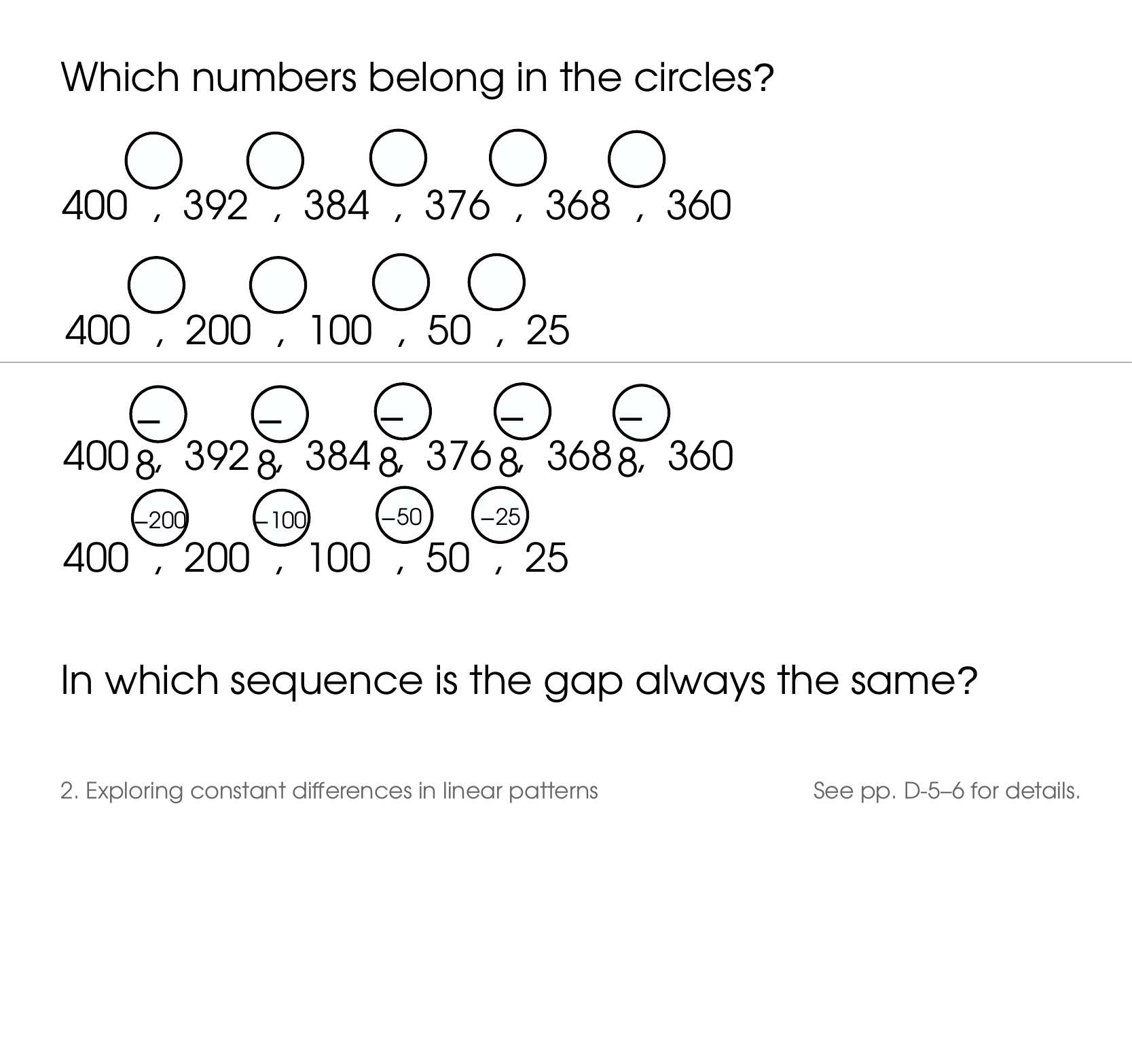

Which numbers belong in the circles?

400  ,  392  ,  384  ,  376  ,  368  ,  360

400  ,  200  ,  100  ,  50  ,  25

400  ,  392  ,  384  ,  376  ,  368  ,  360
−8
−8
−8
−8
−8

400  ,  200  ,  100  ,  50  ,  25
−50
−25
−200
−100
In which sequence is the gap always the same?
2. Exploring constant differences in linear patterns
See pp. D-5–6 for details.